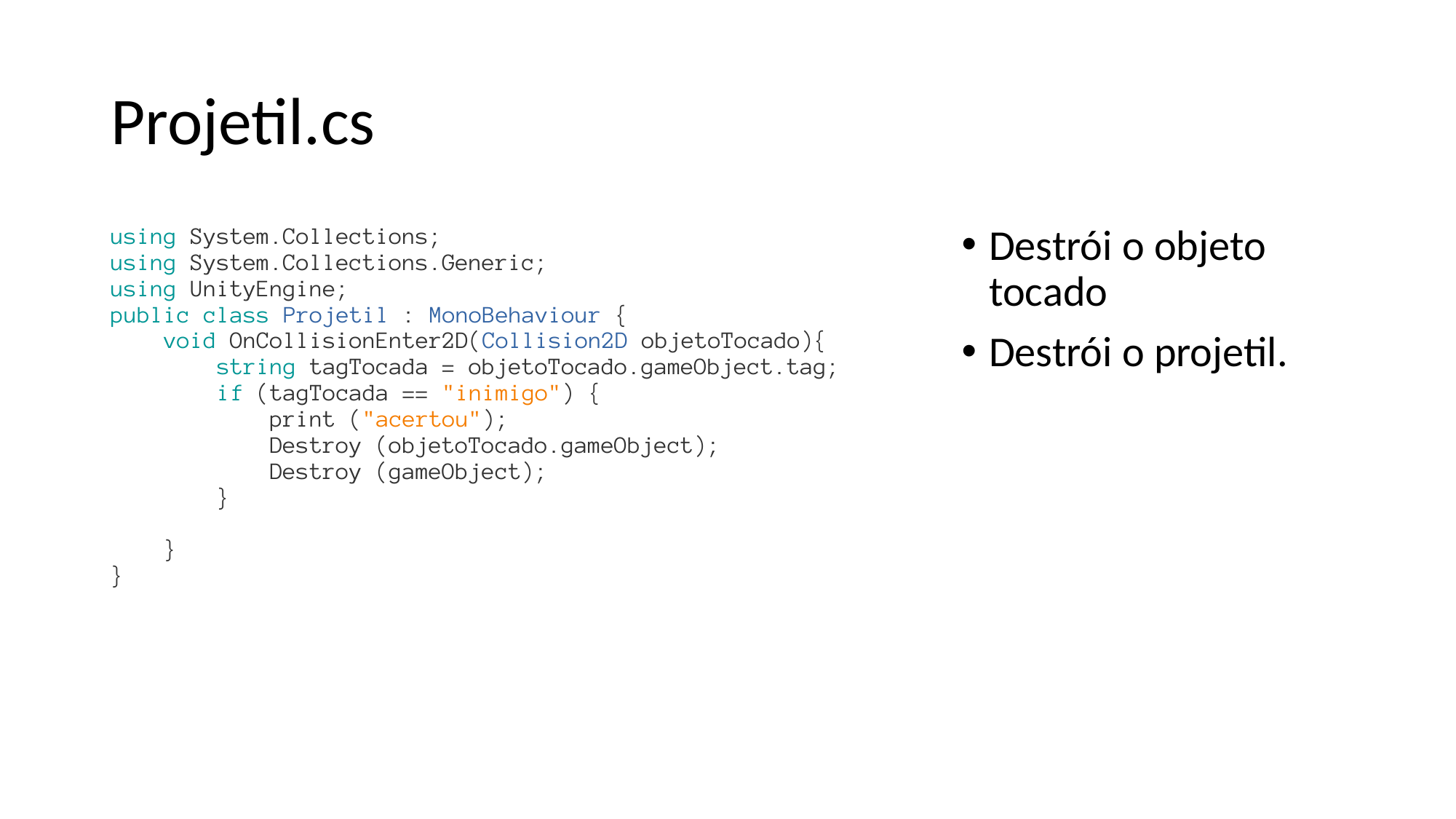

# Projetil.cs
using System.Collections;
using System.Collections.Generic;
using UnityEngine;
public class Projetil : MonoBehaviour {
    void OnCollisionEnter2D(Collision2D objetoTocado){
        string tagTocada = objetoTocado.gameObject.tag;
        if (tagTocada == "inimigo") {
            print ("acertou");
            Destroy (objetoTocado.gameObject);
            Destroy (gameObject);
        }
    }
}
Destrói o objeto tocado
Destrói o projetil.